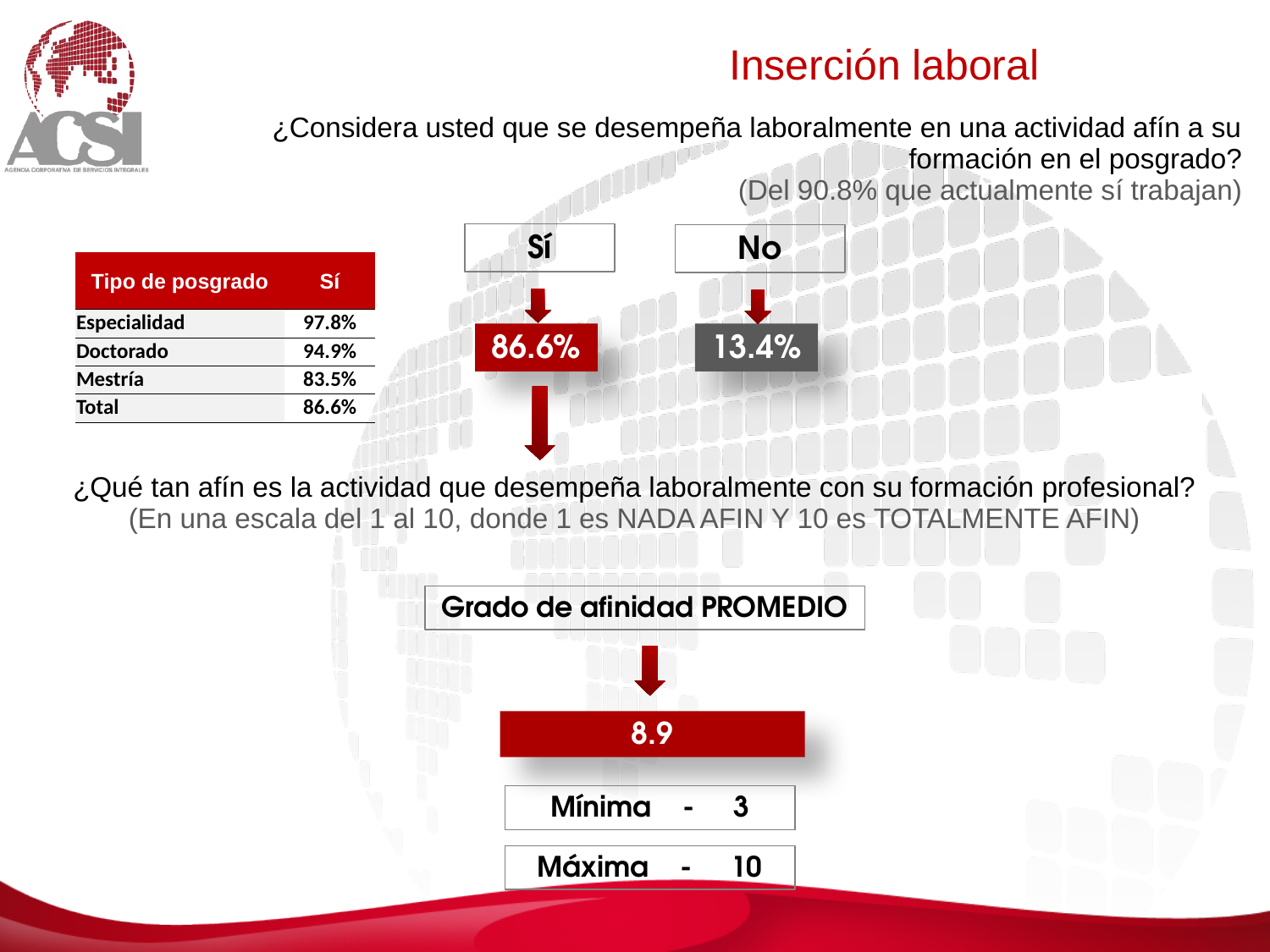

Inserción laboral
¿Considera usted que se desempeña laboralmente en una actividad afín a su formación en el posgrado?
(Del 90.8% que actualmente sí trabajan)
Sí
No
| Tipo de posgrado | Sí |
| --- | --- |
| Especialidad | 97.8% |
| Doctorado | 94.9% |
| Mestría | 83.5% |
| Total | 86.6% |

86.6%
13.4%

¿Qué tan afín es la actividad que desempeña laboralmente con su formación profesional?
(En una escala del 1 al 10, donde 1 es NADA AFIN Y 10 es TOTALMENTE AFIN)
Grado de afinidad PROMEDIO

8.9
Mínima    -     3
Máxima    -     10